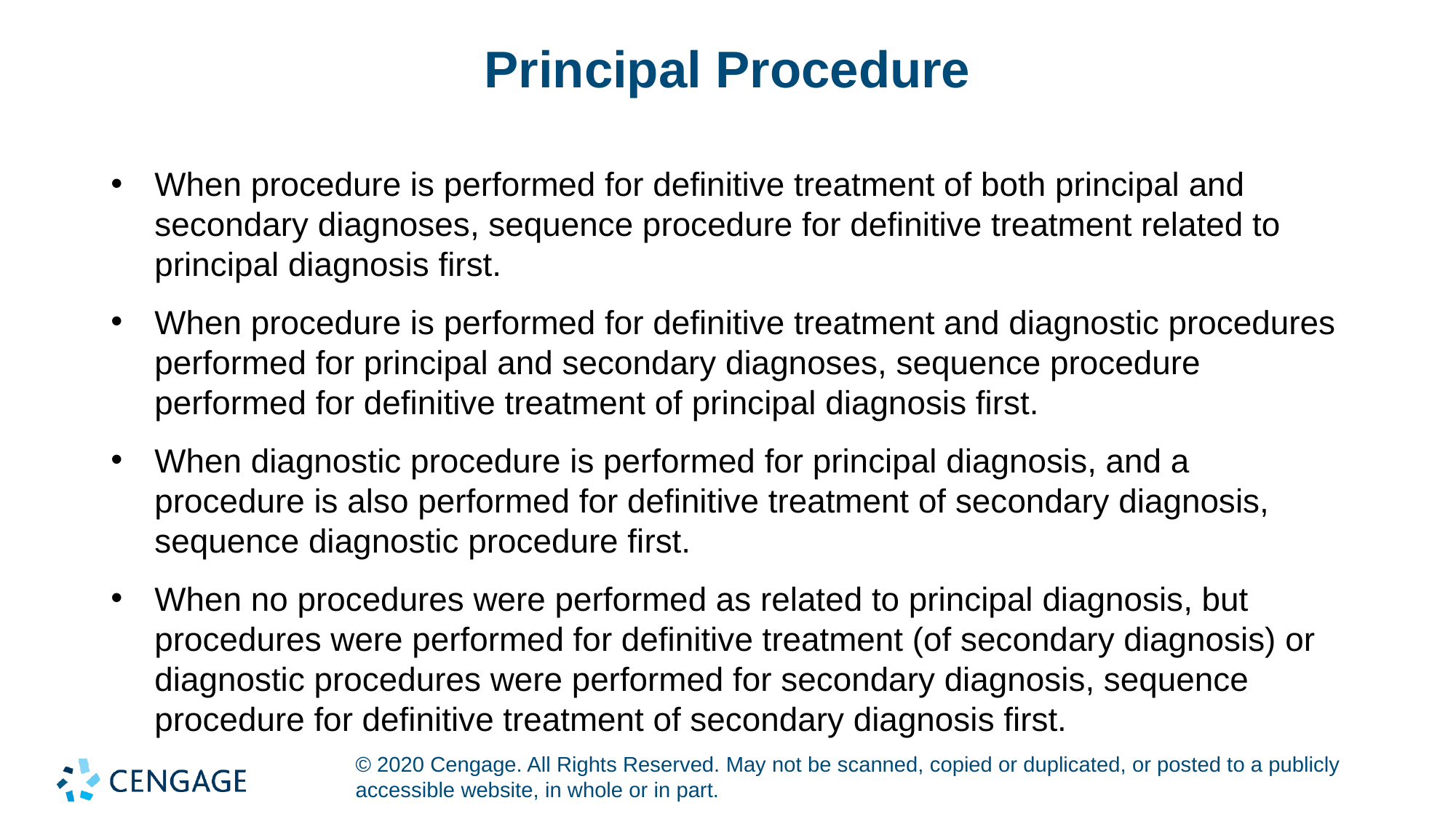

# Principal Procedure
When procedure is performed for definitive treatment of both principal and secondary diagnoses, sequence procedure for definitive treatment related to principal diagnosis first.
When procedure is performed for definitive treatment and diagnostic procedures performed for principal and secondary diagnoses, sequence procedure performed for definitive treatment of principal diagnosis first.
When diagnostic procedure is performed for principal diagnosis, and a procedure is also performed for definitive treatment of secondary diagnosis, sequence diagnostic procedure first.
When no procedures were performed as related to principal diagnosis, but procedures were performed for definitive treatment (of secondary diagnosis) or diagnostic procedures were performed for secondary diagnosis, sequence procedure for definitive treatment of secondary diagnosis first.